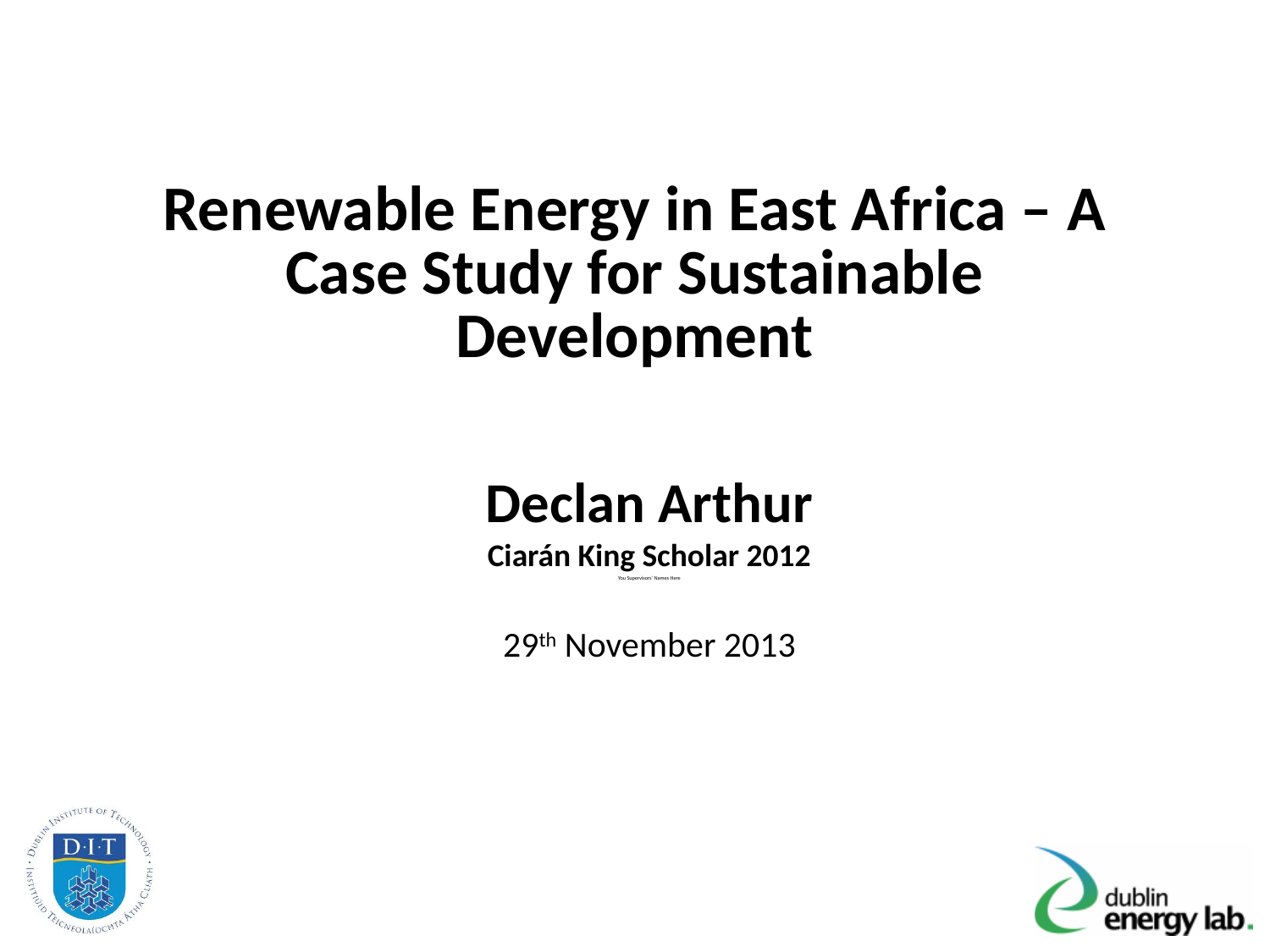

# Renewable Energy in East Africa – A Case Study for Sustainable Development

Declan Arthur
Ciarán King Scholar 2012
You Supervisors’ Names Here

29th November 2013